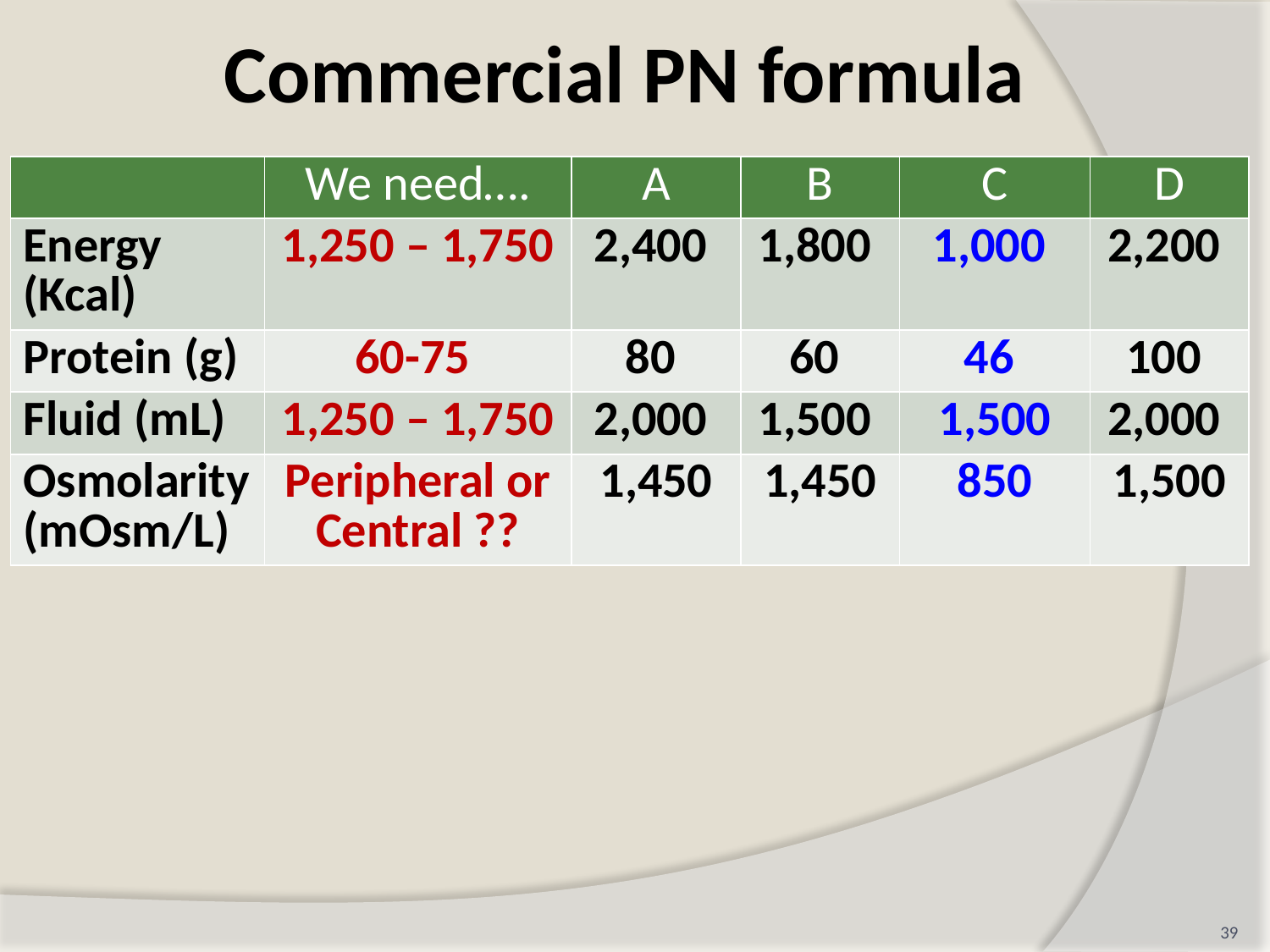

# Commercial PN formula
|  | We need…. | A | B | C | D |
| --- | --- | --- | --- | --- | --- |
| Energy (Kcal) | 1,250 – 1,750 | 2,400 | 1,800 | 1,000 | 2,200 |
| Protein (g) | 60-75 | 80 | 60 | 46 | 100 |
| Fluid (mL) | 1,250 – 1,750 | 2,000 | 1,500 | 1,500 | 2,000 |
| Osmolarity (mOsm/L) | Peripheral or Central ?? | 1,450 | 1,450 | 850 | 1,500 |
39